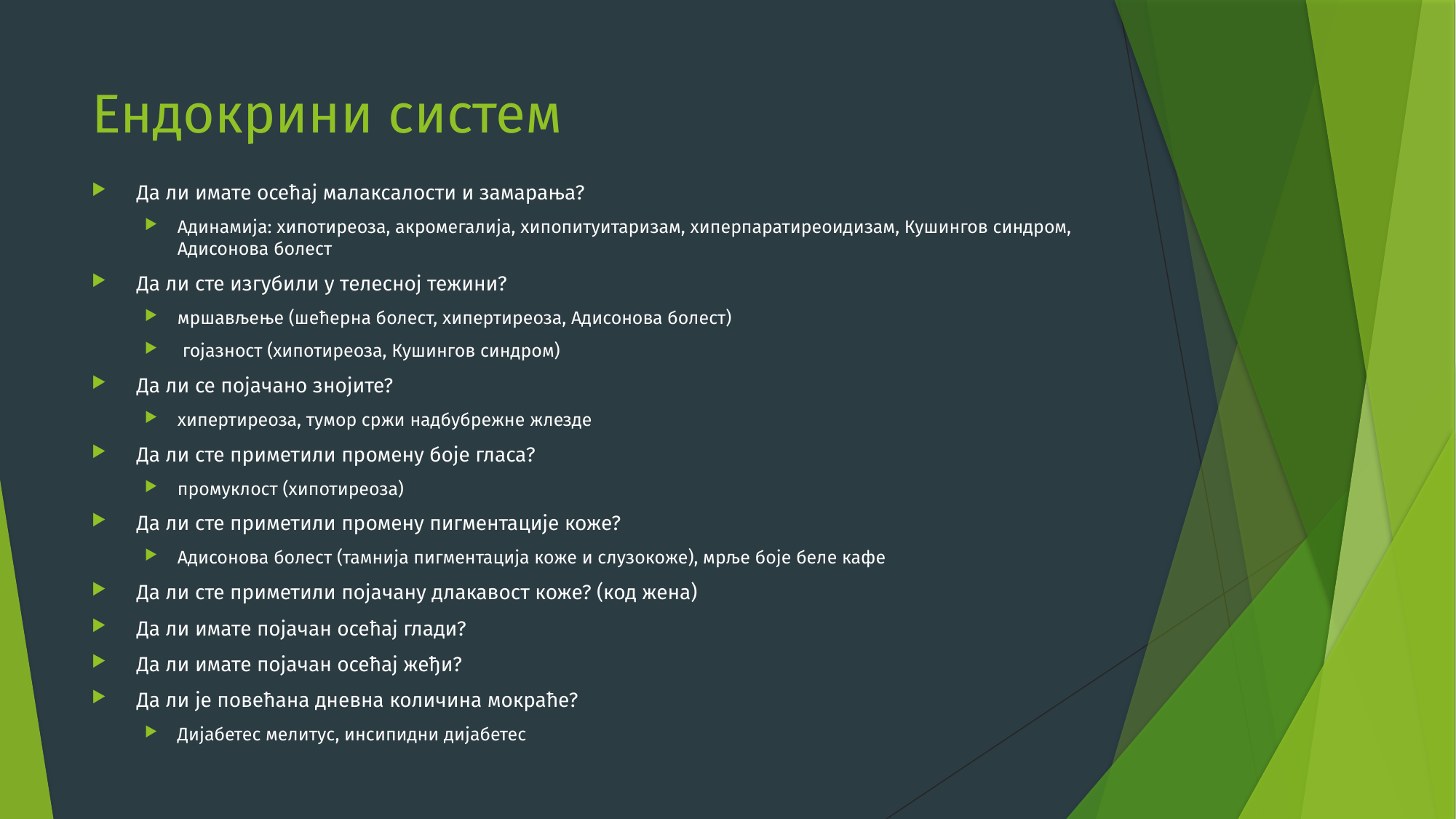

# Ендокрини систем
 Да ли имате осећај малаксалости и замарања?
Адинамија: хипотиреоза, акромегалија, хипопитуитаризам, хиперпаратиреоидизам, Кушингов синдром, Адисонова болест
 Да ли сте изгубили у телесној тежини?
мршављење (шећерна болест, хипертиреоза, Адисонова болест)
 гојазност (хипотиреоза, Кушингов синдром)
 Да ли се појачано знојите?
хипертиреоза, тумор сржи надбубрежне жлезде
 Да ли сте приметили промену боје гласа?
промуклост (хипотиреоза)
 Да ли сте приметили промену пигментације коже?
Адисонова болест (тамнија пигментација коже и слузокоже), мрље боје беле кафе
 Да ли сте приметили појачану длакавост коже? (код жена)
 Да ли имате појачан осећај глади?
 Да ли имате појачан осећај жеђи?
 Да ли је повећана дневна количина мокраће?
Дијабетес мелитус, инсипидни дијабетес